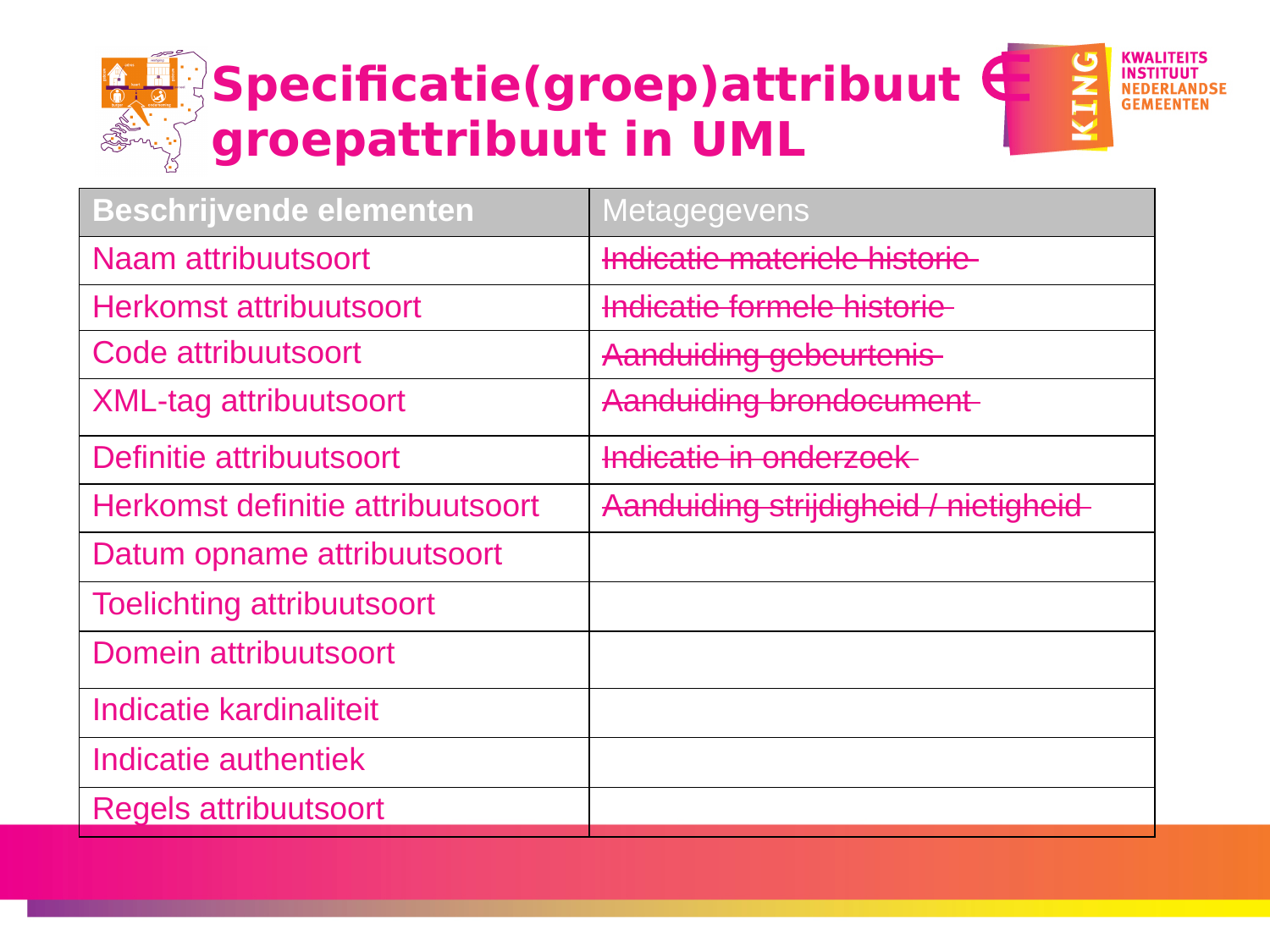

Specificatie(groep)attribuut ∈
groepattribuut in UML
| Beschrijvende elementen | Metagegevens |
| --- | --- |
| Naam attribuutsoort | Indicatie materiele historie |
| Herkomst attribuutsoort | Indicatie formele historie |
| Code attribuutsoort | Aanduiding gebeurtenis |
| XML-tag attribuutsoort | Aanduiding brondocument |
| Definitie attribuutsoort | Indicatie in onderzoek |
| Herkomst definitie attribuutsoort | Aanduiding strijdigheid / nietigheid |
| Datum opname attribuutsoort |  |
| Toelichting attribuutsoort |  |
| Domein attribuutsoort |  |
| Indicatie kardinaliteit |  |
| Indicatie authentiek |  |
| Regels attribuutsoort |  |